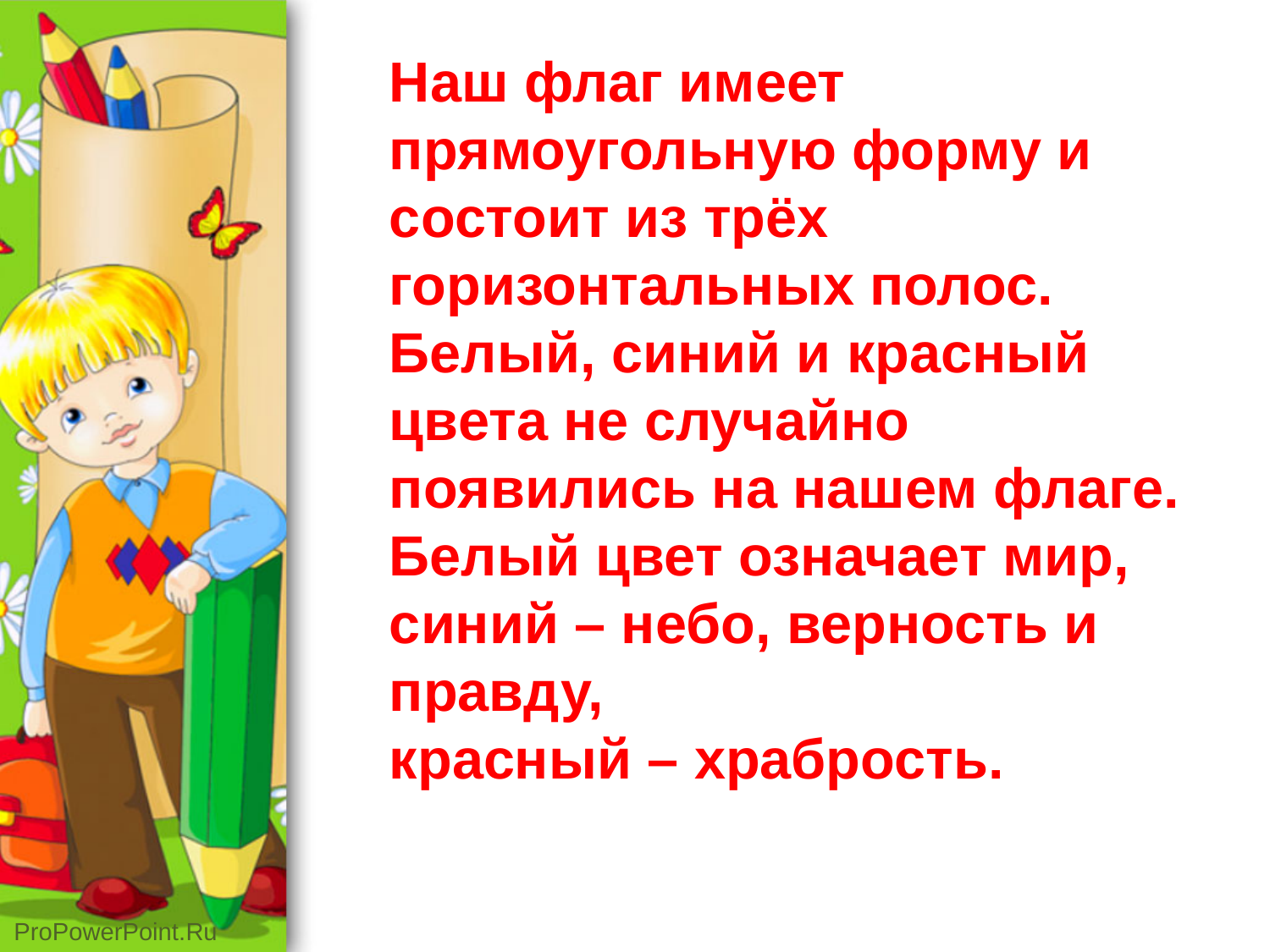

Наш флаг имеет прямоугольную форму и состоит из трёх горизонтальных полос. Белый, синий и красный цвета не случайно появились на нашем флаге. Белый цвет означает мир, синий – небо, верность и правду,
красный – храбрость.